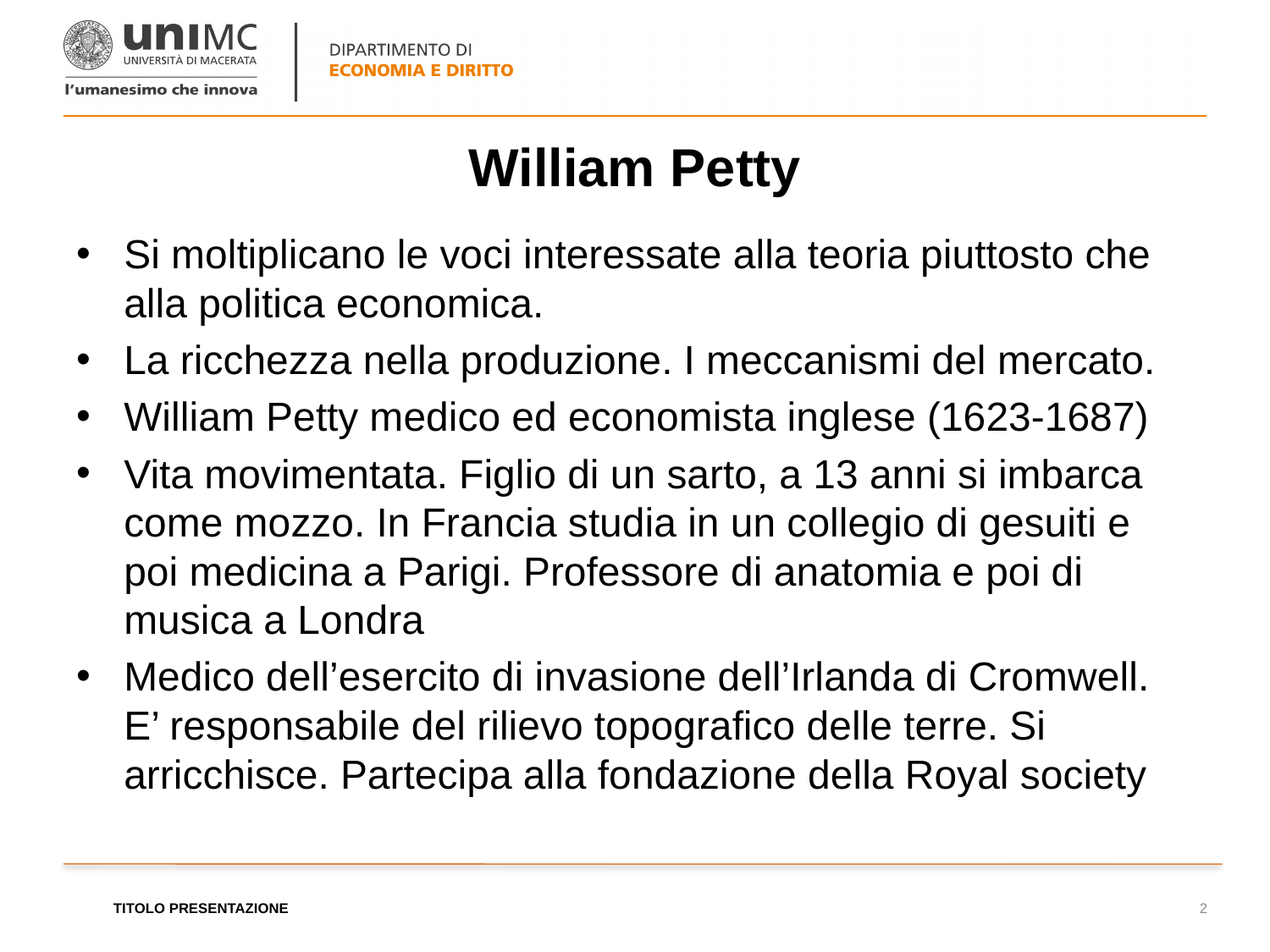

# William Petty
Si moltiplicano le voci interessate alla teoria piuttosto che alla politica economica.
La ricchezza nella produzione. I meccanismi del mercato.
William Petty medico ed economista inglese (1623-1687)
Vita movimentata. Figlio di un sarto, a 13 anni si imbarca come mozzo. In Francia studia in un collegio di gesuiti e poi medicina a Parigi. Professore di anatomia e poi di musica a Londra
Medico dell’esercito di invasione dell’Irlanda di Cromwell. E’ responsabile del rilievo topografico delle terre. Si arricchisce. Partecipa alla fondazione della Royal society
TITOLO PRESENTAZIONE
2